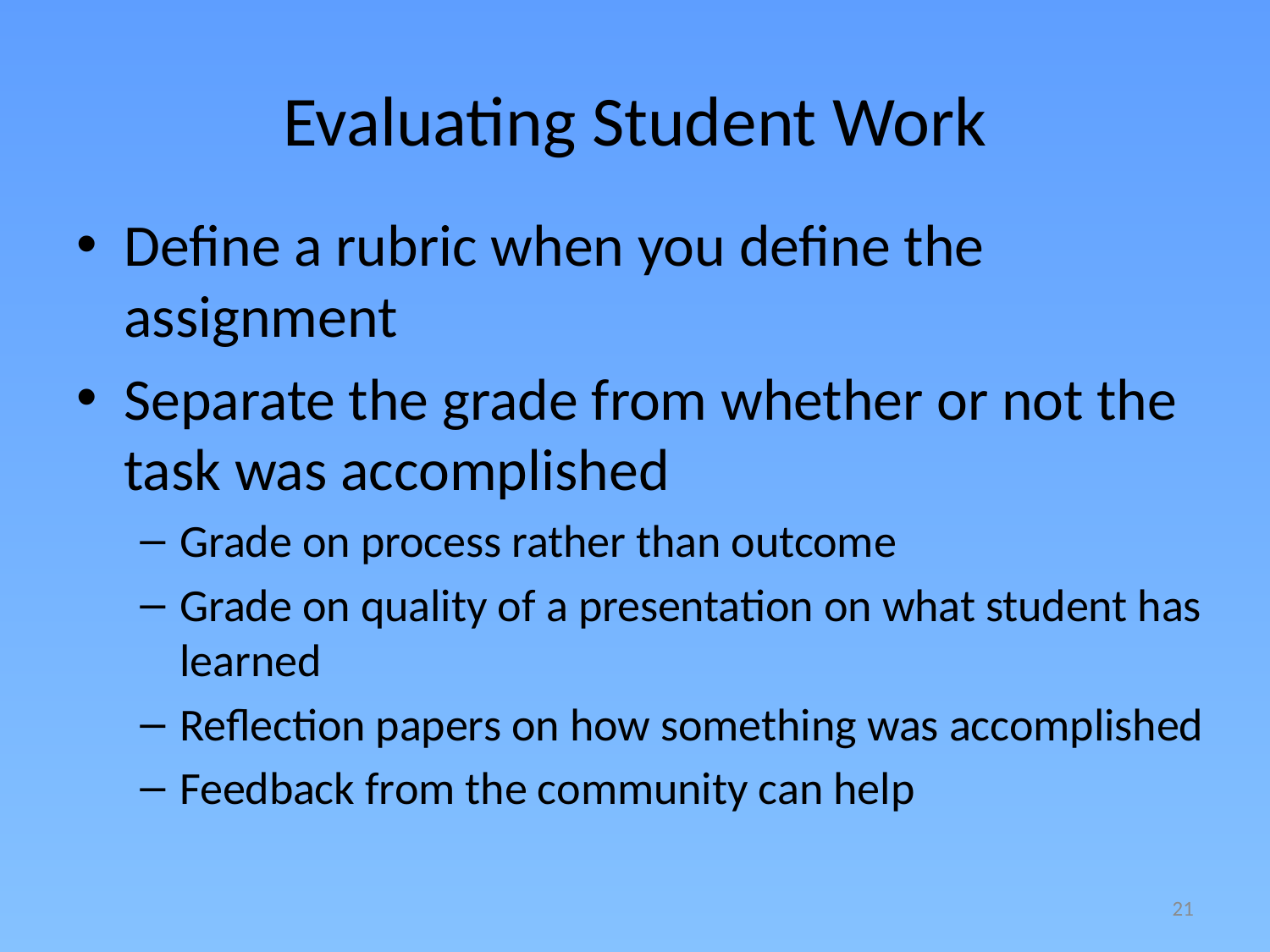

# Evaluating Student Work
Define a rubric when you define the assignment
Separate the grade from whether or not the task was accomplished
Grade on process rather than outcome
Grade on quality of a presentation on what student has learned
Reflection papers on how something was accomplished
Feedback from the community can help

21